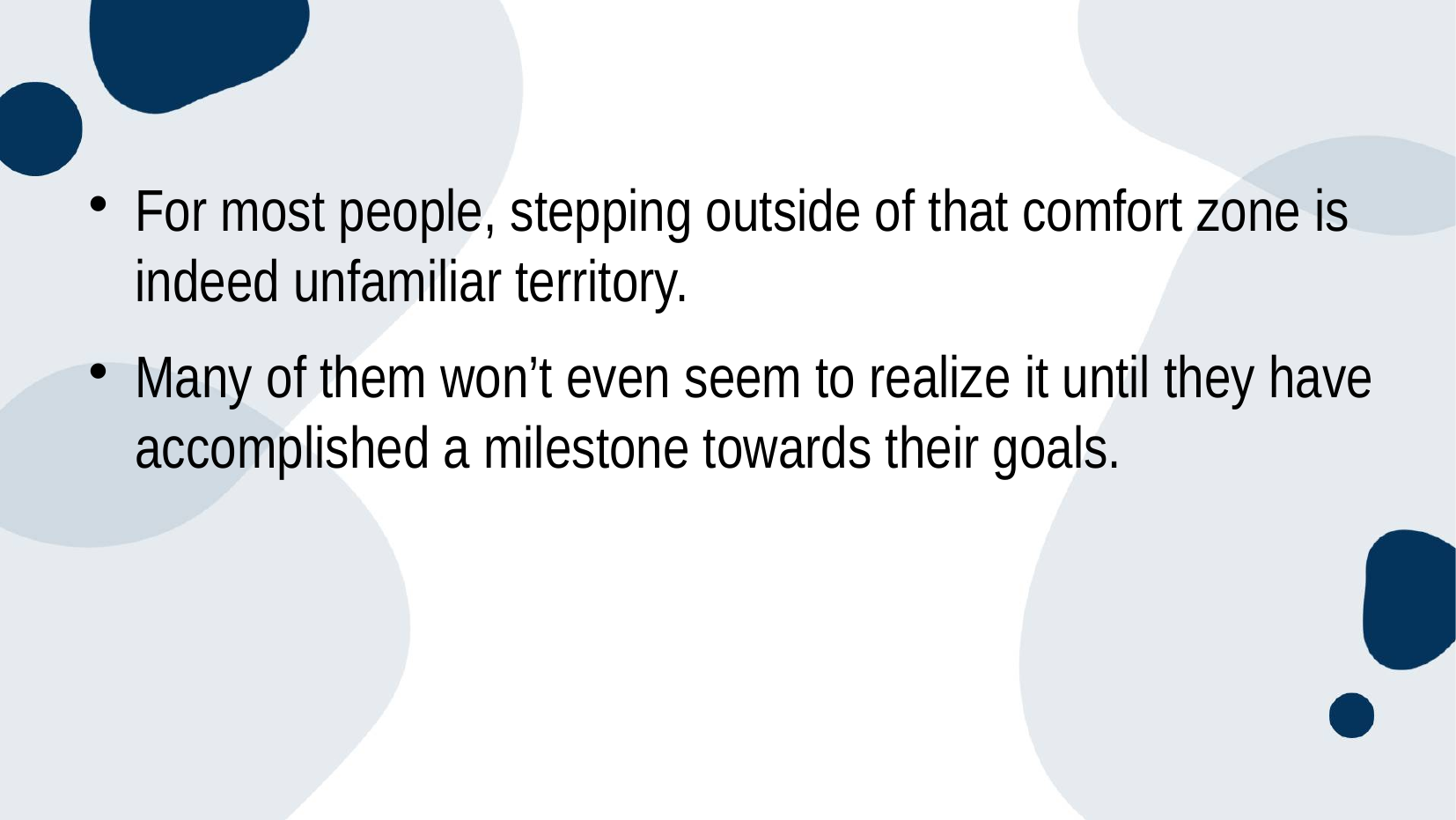

#
For most people, stepping outside of that comfort zone is indeed unfamiliar territory.
Many of them won’t even seem to realize it until they have accomplished a milestone towards their goals.